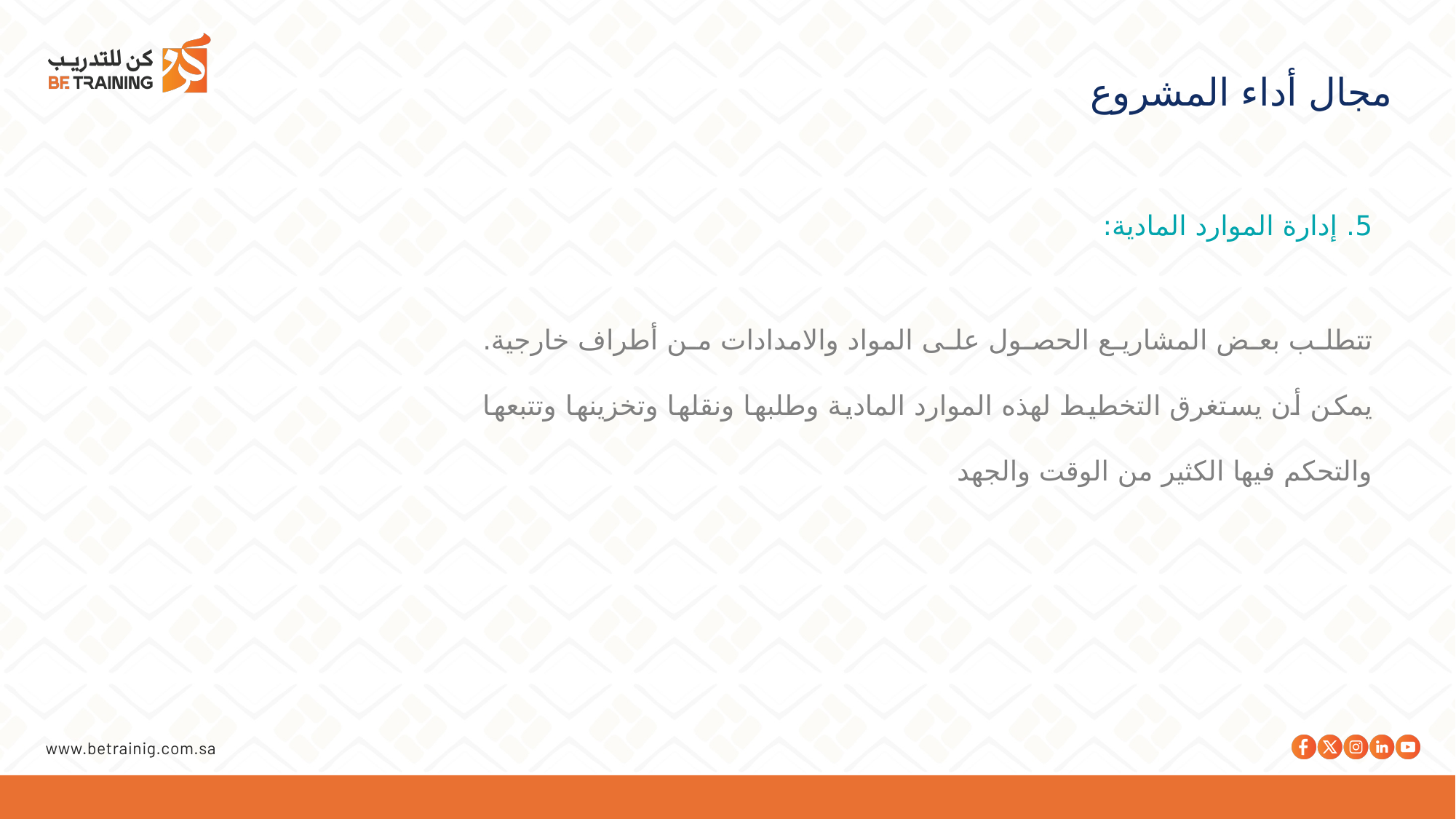

مجال أداء المشروع
5. إدارة الموارد المادية:

تتطلب بعض المشاريع الحصول على المواد والامدادات من أطراف خارجية. يمكن أن يستغرق التخطيط لهذه الموارد المادية وطلبها ونقلها وتخزينها وتتبعها والتحكم فيها الكثير من الوقت والجهد